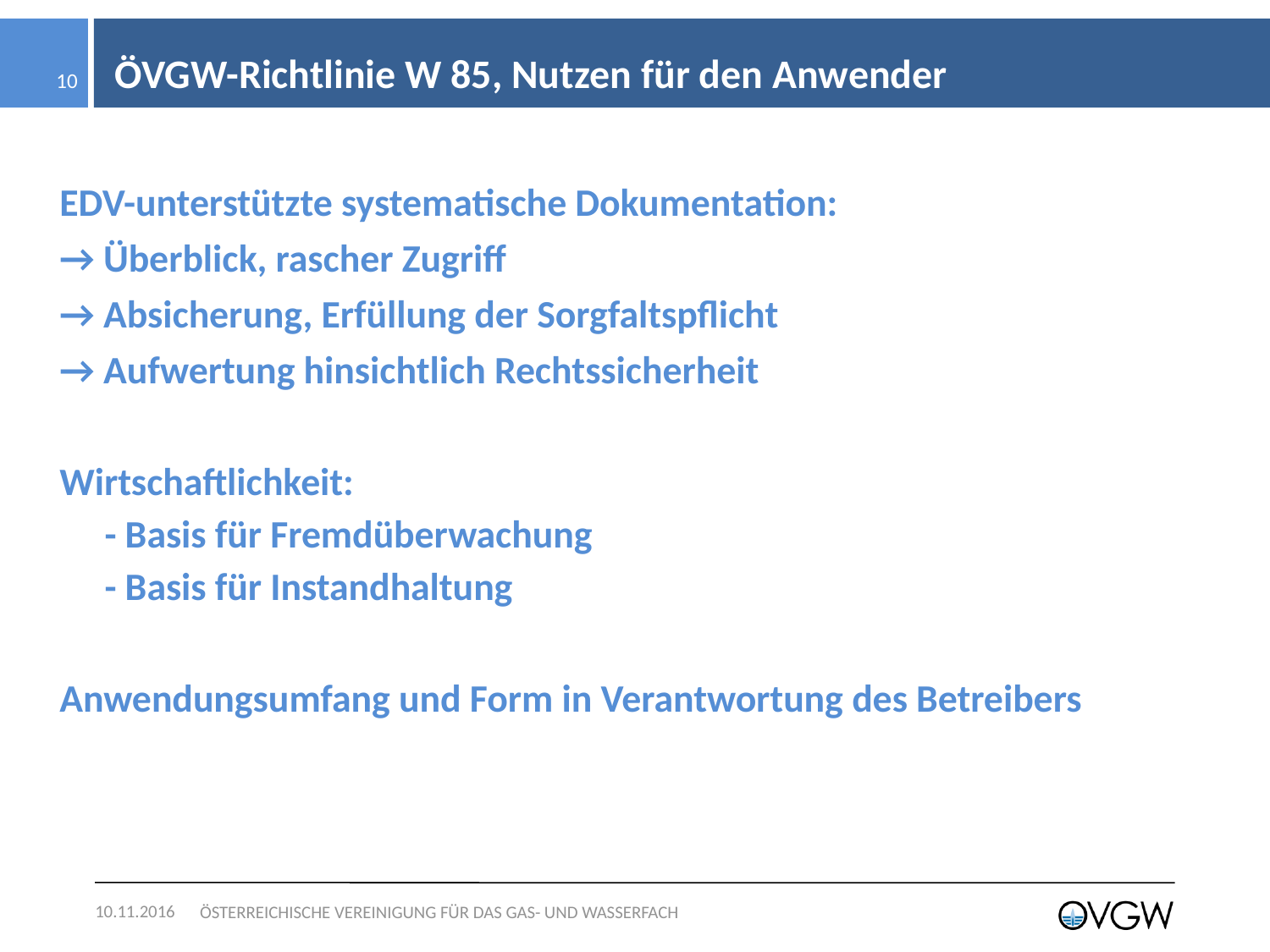

# ÖVGW-Richtlinie W 85, Nutzen für den Anwender
10
EDV-unterstützte systematische Dokumentation:
→ Überblick, rascher Zugriff
→ Absicherung, Erfüllung der Sorgfaltspflicht
→ Aufwertung hinsichtlich Rechtssicherheit

Wirtschaftlichkeit:
- Basis für Fremdüberwachung
- Basis für Instandhaltung

Anwendungsumfang und Form in Verantwortung des Betreibers

10.11.2016
ÖSTERREICHISCHE VEREINIGUNG FÜR DAS GAS- UND WASSERFACH